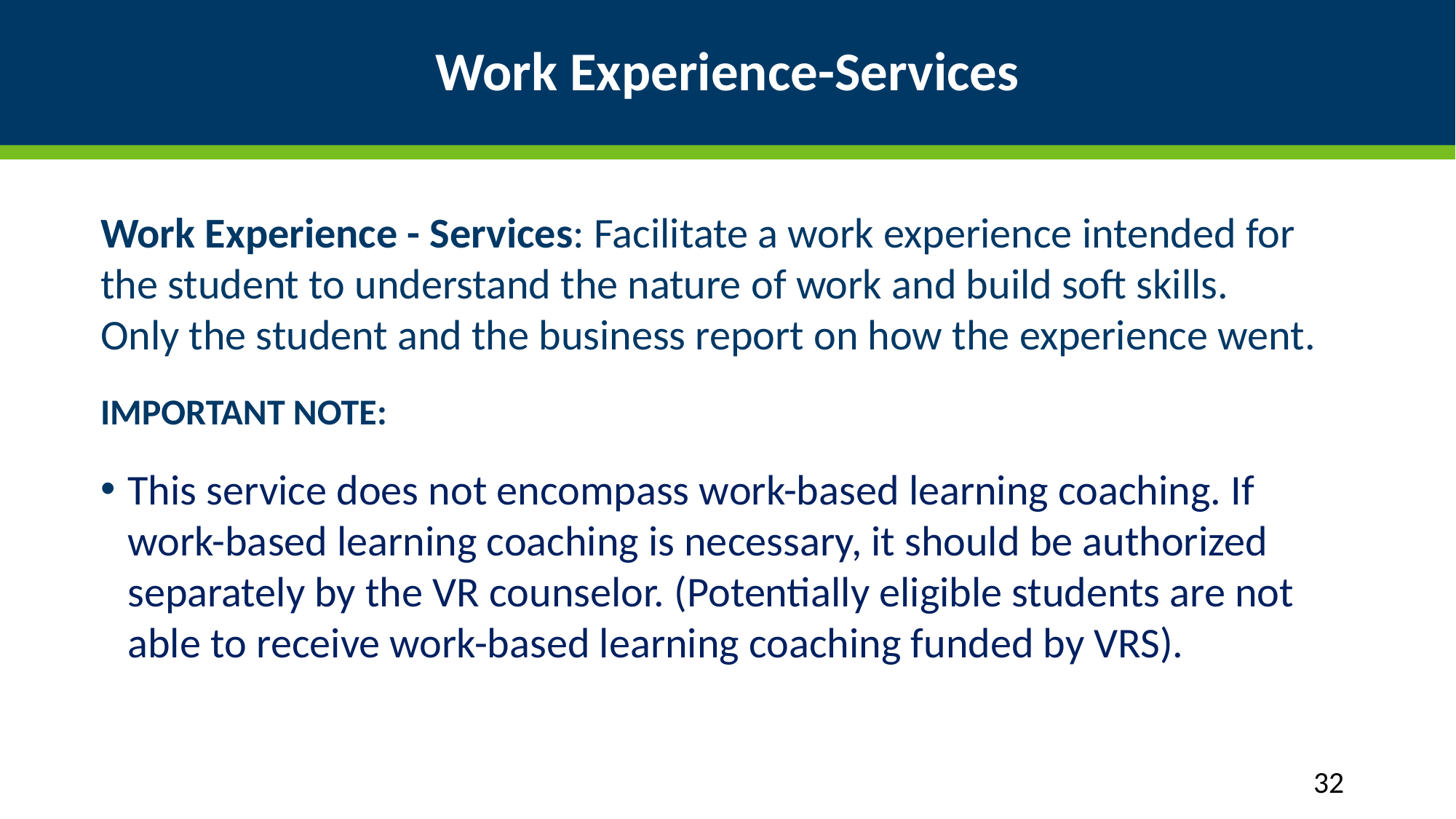

# Work Experience-Services
Work Experience - Services: Facilitate a work experience intended for the student to understand the nature of work and build soft skills. Only the student and the business report on how the experience went.
IMPORTANT NOTE:
This service does not encompass work-based learning coaching. If work-based learning coaching is necessary, it should be authorized separately by the VR counselor. (Potentially eligible students are not able to receive work-based learning coaching funded by VRS).
32